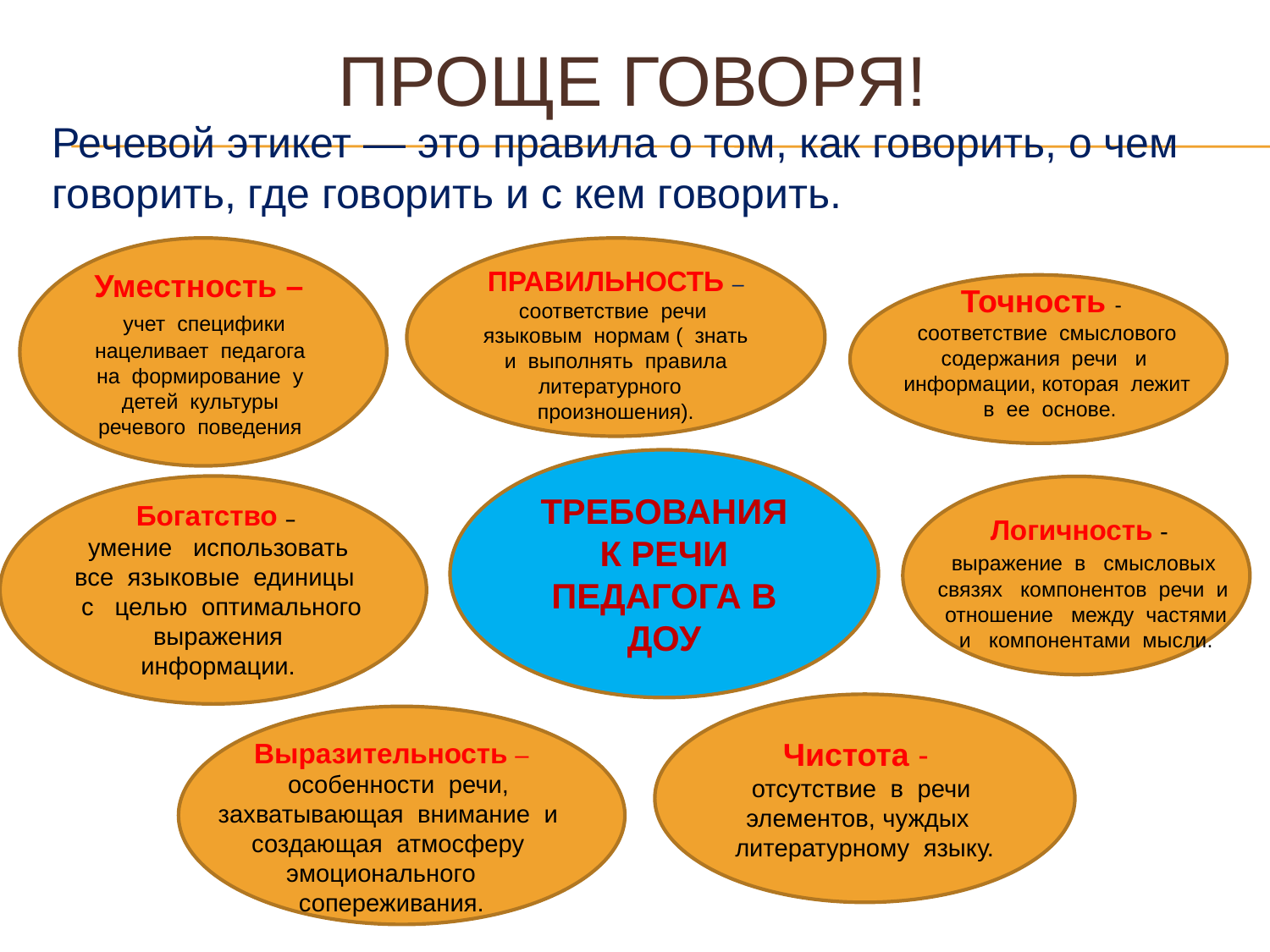

ПРОЩЕ ГОВОРЯ!
Речевой этикет — это правила о том, как говорить, о чем говорить, где говорить и с кем говорить.

Уместность –
 учет  специфики  нацеливает  педагога  на  формирование  у  детей  культуры  речевого  поведения

ПРАВИЛЬНОСТЬ – соответствие  речи  языковым  нормам (  знать  и  выполнять  правила  литературного   произношения).

Точность -
 соответствие  смыслового  содержания  речи   и  информации, которая  лежит  в  ее  основе.
ТРЕБОВАНИЯ К РЕЧИ ПЕДАГОГА В ДОУ

Богатство –
 умение   использовать  все  языковые  единицы   с   целью  оптимального  выражения  информации.

Логичность -
 выражение  в   смысловых   связях   компонентов  речи  и   отношение   между  частями  и   компонентами  мысли.

Чистота -   отсутствие  в  речи  элементов, чуждых   литературному  языку.

Выразительность –
  особенности  речи, захватывающая  внимание  и  создающая  атмосферу  эмоционального    сопереживания.